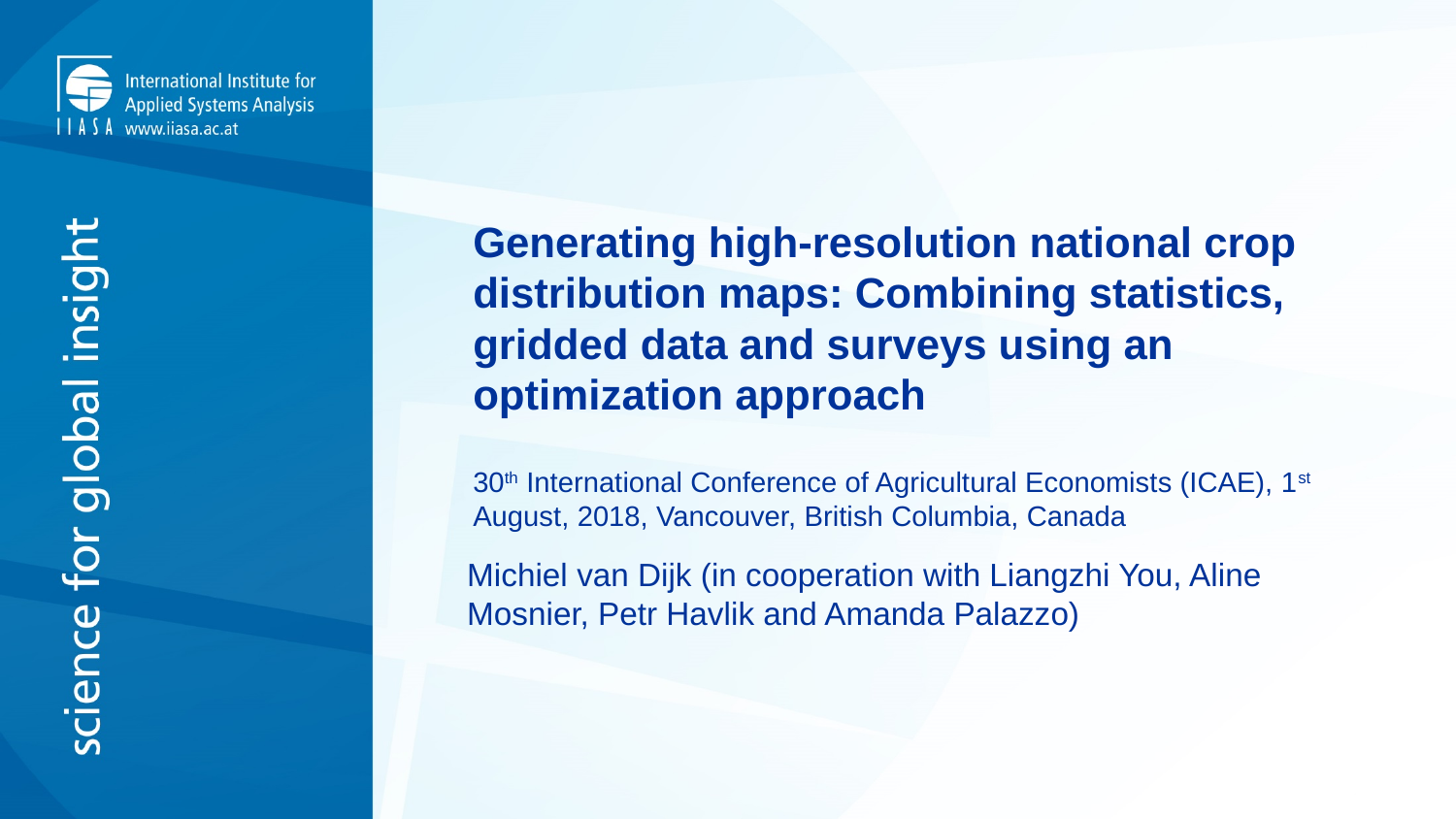

# Generating high-resolution national crop distribution maps: Combining statistics, gridded data and surveys using an optimization approach
30th International Conference of Agricultural Economists (ICAE), 1st August, 2018, Vancouver, British Columbia, Canada
Michiel van Dijk (in cooperation with Liangzhi You, Aline Mosnier, Petr Havlik and Amanda Palazzo)